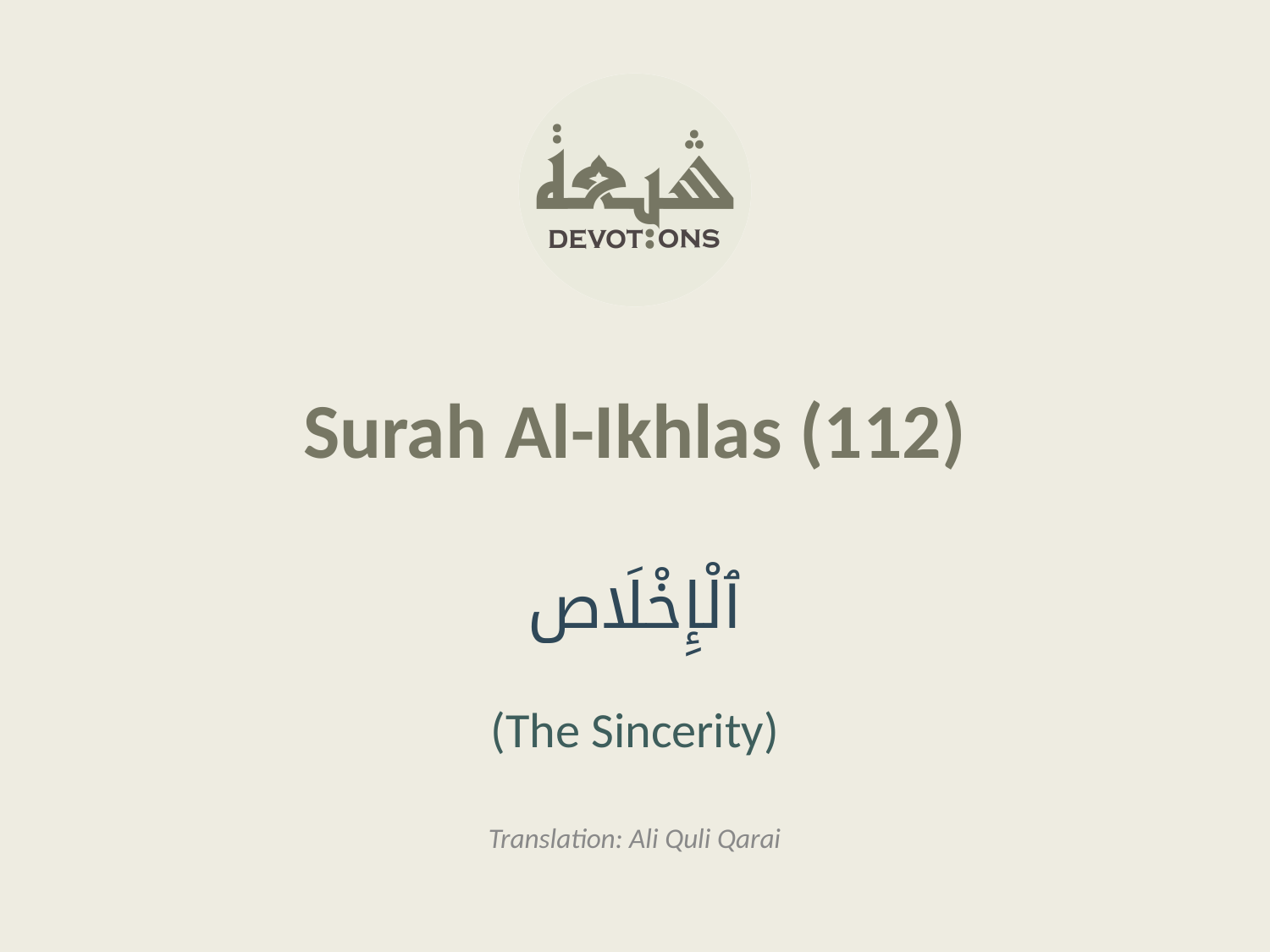

Surah Al-Ikhlas (112)
ٱلْإِخْلَاص
(The Sincerity)
Translation: Ali Quli Qarai